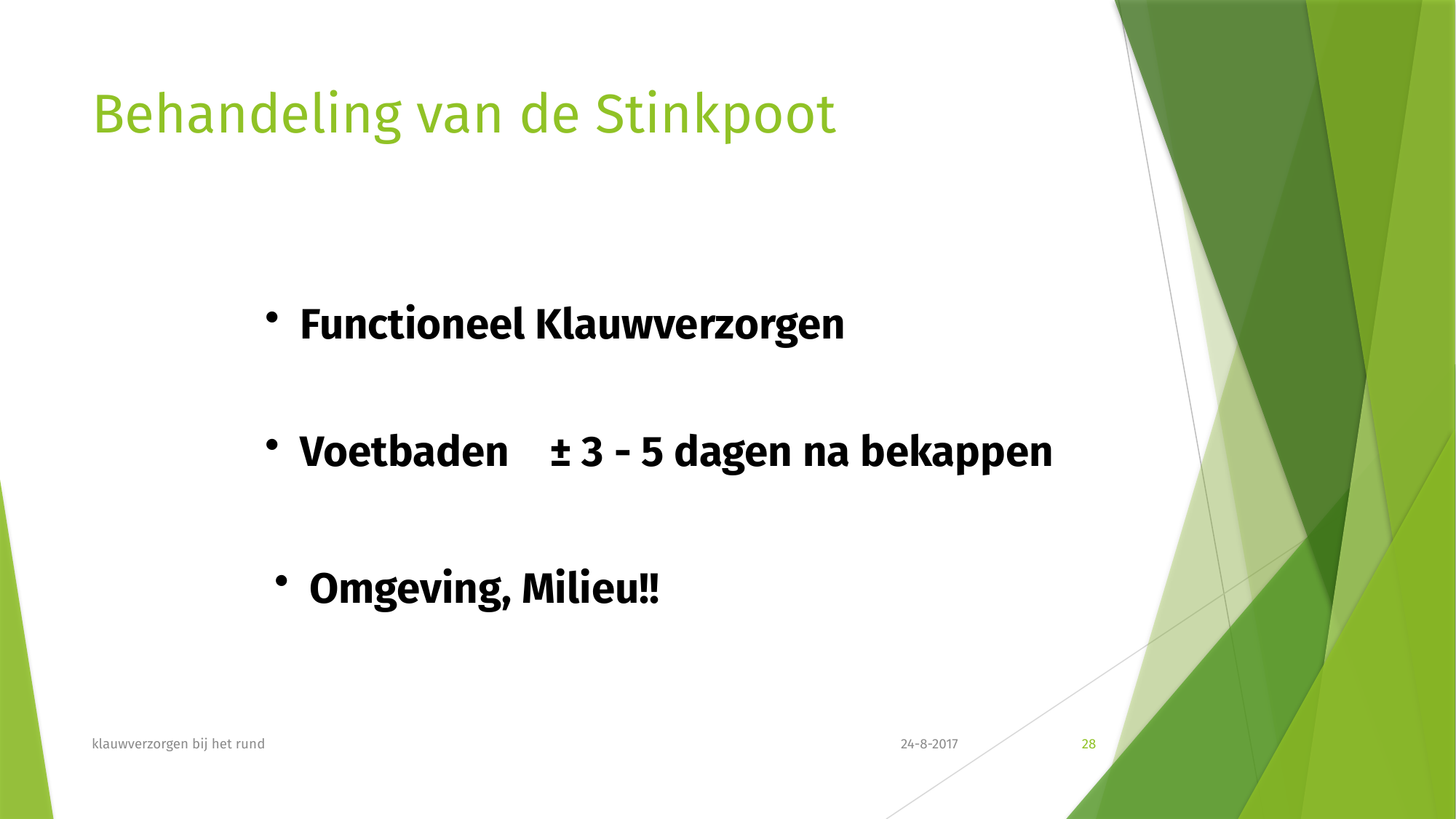

# Behandeling van de Stinkpoot
  Functioneel Klauwverzorgen
  Voetbaden    ± 3 - 5 dagen na bekappen
  Omgeving, Milieu!!
klauwverzorgen bij het rund
24-8-2017
28